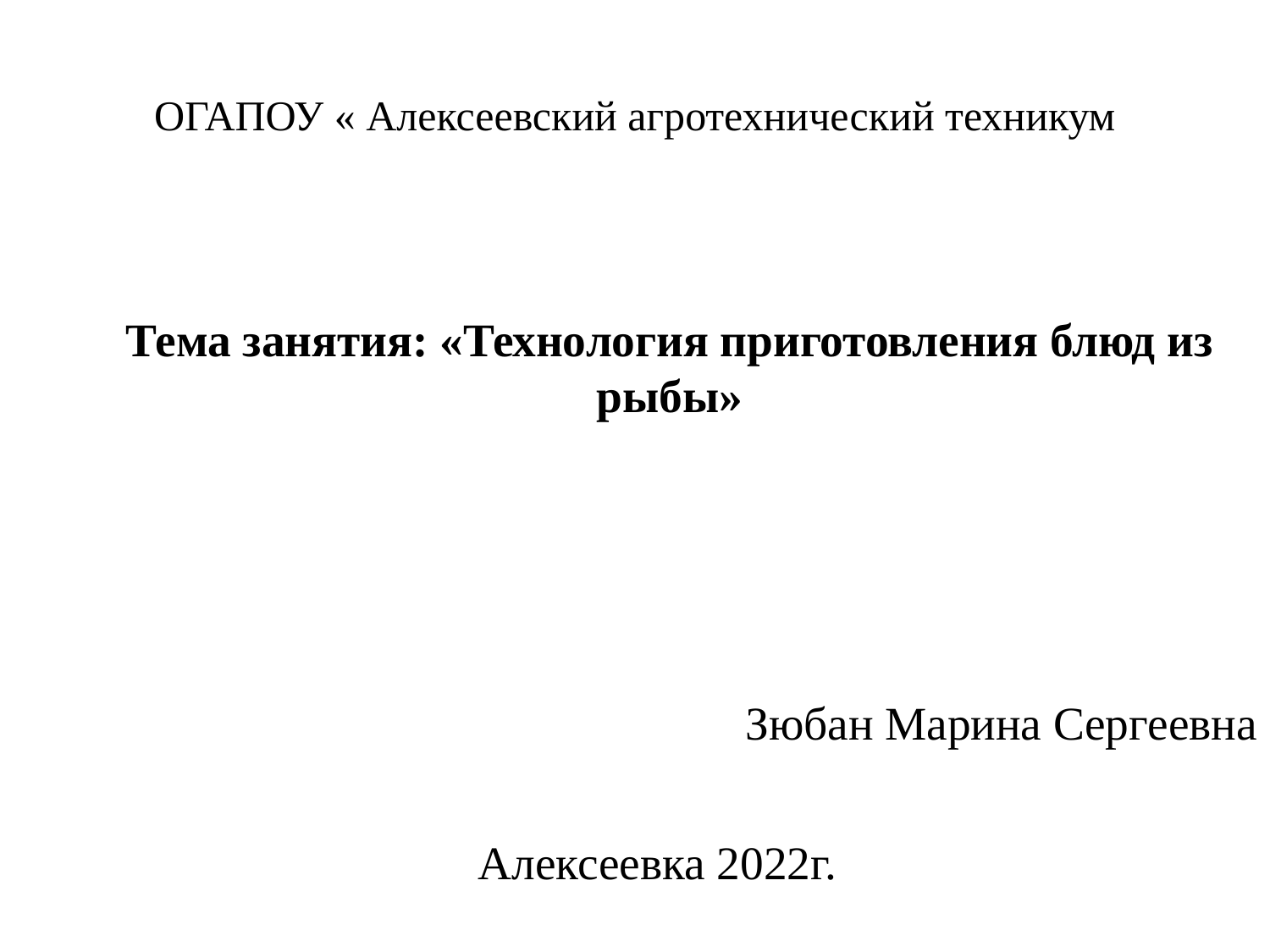

# ОГАПОУ « Алексеевский агротехнический техникум

Тема занятия: «Технология приготовления блюд из рыбы»

Зюбан Марина Сергеевна

Алексеевка 2022г.